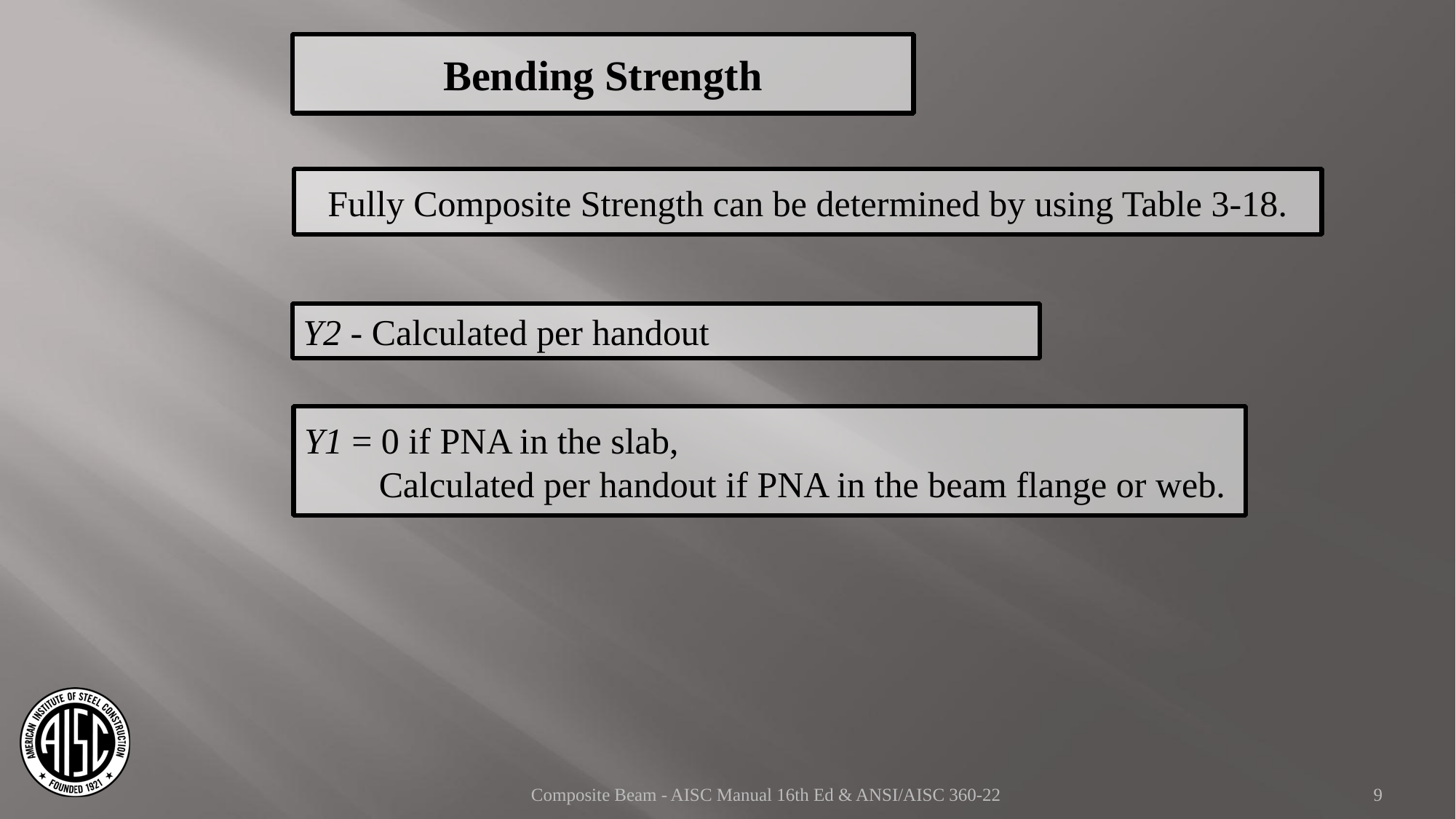

Bending Strength

Fully Composite Strength can be determined by using Table 3-18.
Y2 - Calculated per handout
Y1 = 0 if PNA in the slab,
	Calculated per handout if PNA in the beam flange or web.
Composite Beam - AISC Manual 16th Ed & ANSI/AISC 360-22
9